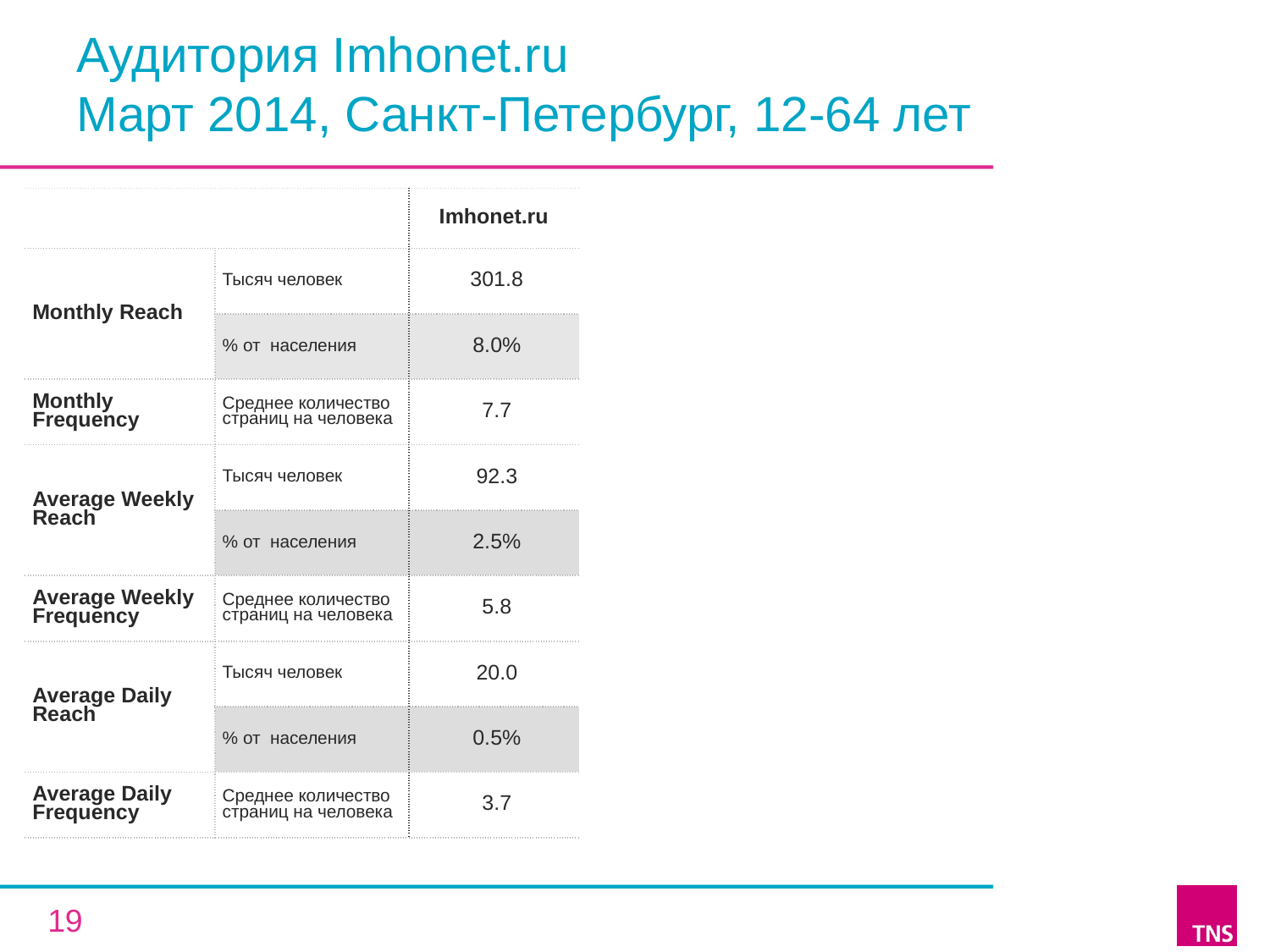

# Аудитория Imhonet.ru Март 2014, Санкт-Петербург, 12-64 лет
|  |  | Imhonet.ru |
| --- | --- | --- |
| Monthly Reach | Тысяч человек | 301.8 |
|  | % от населения | 8.0% |
| Monthly Frequency | Среднее количество страниц на человека | 7.7 |
| Average Weekly Reach | Тысяч человек | 92.3 |
|  | % от населения | 2.5% |
| Average Weekly Frequency | Среднее количество страниц на человека | 5.8 |
| Average Daily Reach | Тысяч человек | 20.0 |
|  | % от населения | 0.5% |
| Average Daily Frequency | Среднее количество страниц на человека | 3.7 |

19